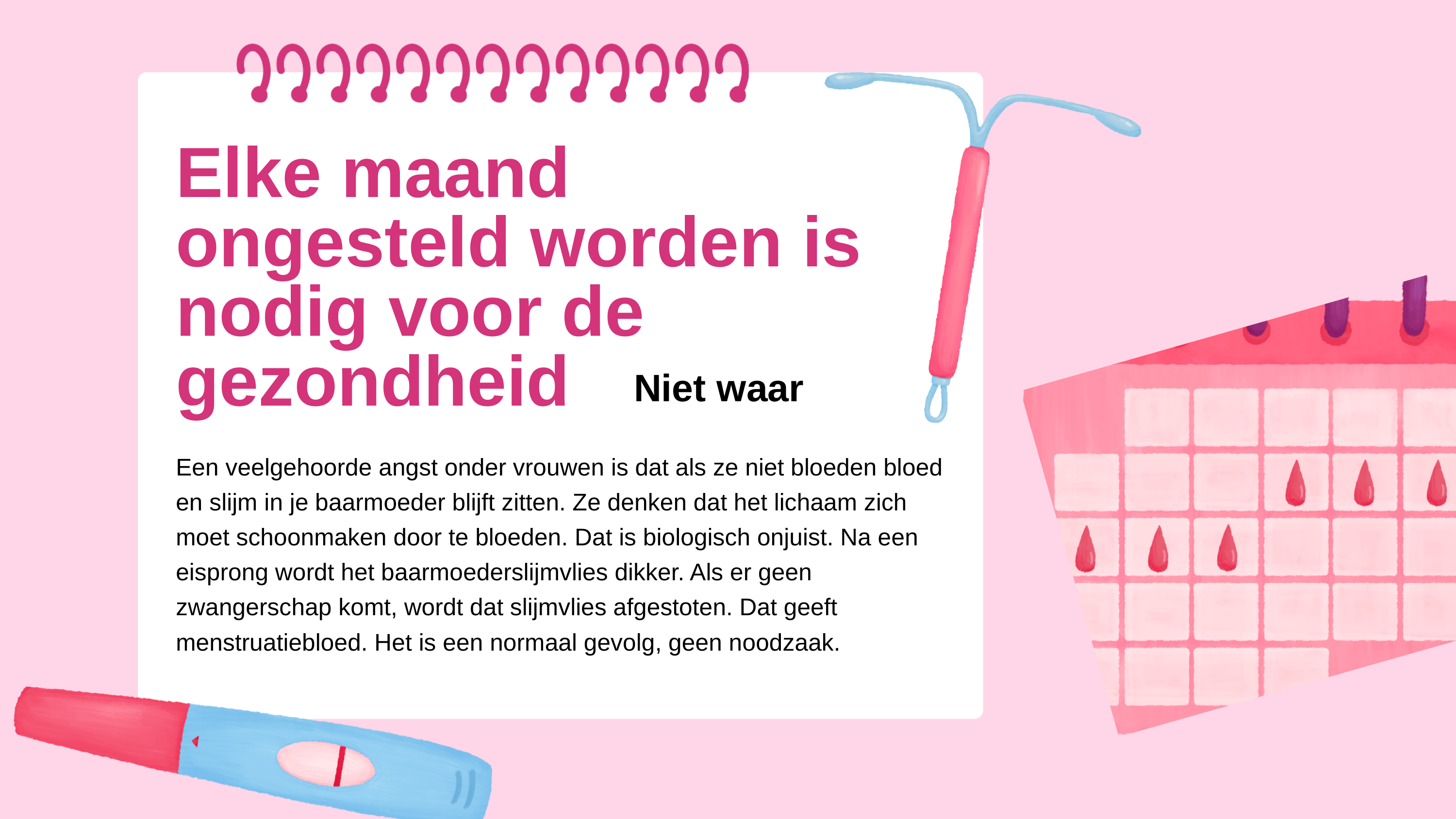

Elke maand ongesteld worden is nodig voor de gezondheid

Niet waar
Een veelgehoorde angst onder vrouwen is dat als ze niet bloeden bloed en slijm in je baarmoeder blijft zitten. Ze denken dat het lichaam zich moet schoonmaken door te bloeden. Dat is biologisch onjuist. Na een eisprong wordt het baarmoederslijmvlies dikker. Als er geen zwangerschap komt, wordt dat slijmvlies afgestoten. Dat geeft menstruatiebloed. Het is een normaal gevolg, geen noodzaak.